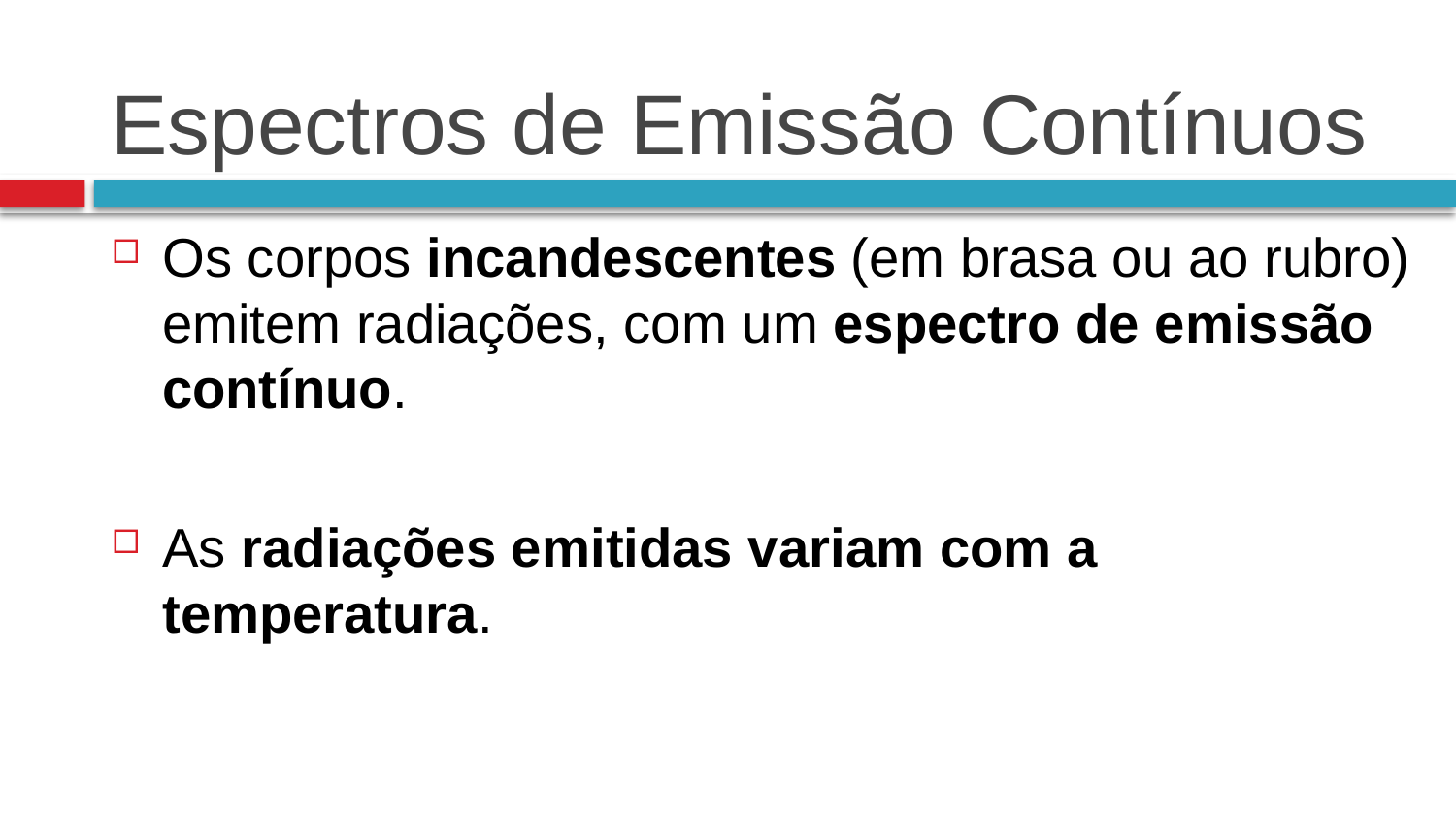

# Espectros de Emissão Contínuos
Os corpos incandescentes (em brasa ou ao rubro)
emitem radiações, com um espectro de emissão contínuo.

As radiações emitidas variam com a temperatura.